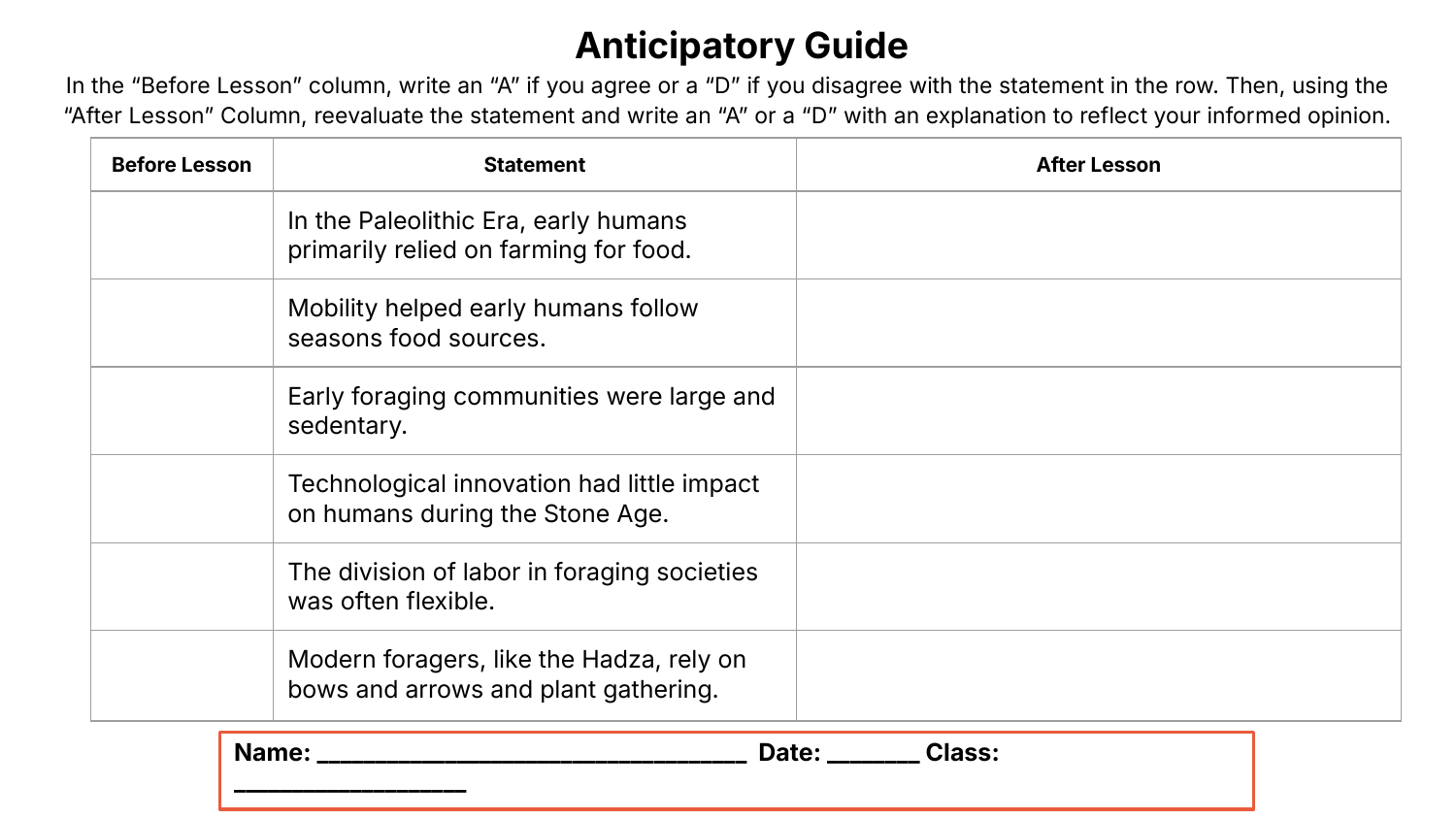

Anticipatory Guide
In the “Before Lesson” column, write an “A” if you agree or a “D” if you disagree with the statement in the row. Then, using the “After Lesson” Column, reevaluate the statement and write an “A” or a “D” with an explanation to reflect your informed opinion.
| Before Lesson | Statement | After Lesson |
| --- | --- | --- |
|  | In the Paleolithic Era, early humans primarily relied on farming for food. |  |
|  | Mobility helped early humans follow seasons food sources. |  |
|  | Early foraging communities were large and sedentary. |  |
|  | Technological innovation had little impact on humans during the Stone Age. |  |
|  | The division of labor in foraging societies was often flexible. |  |
|  | Modern foragers, like the Hadza, rely on bows and arrows and plant gathering. |  |
Name: _____________________________________  Date: ________ Class: ____________________